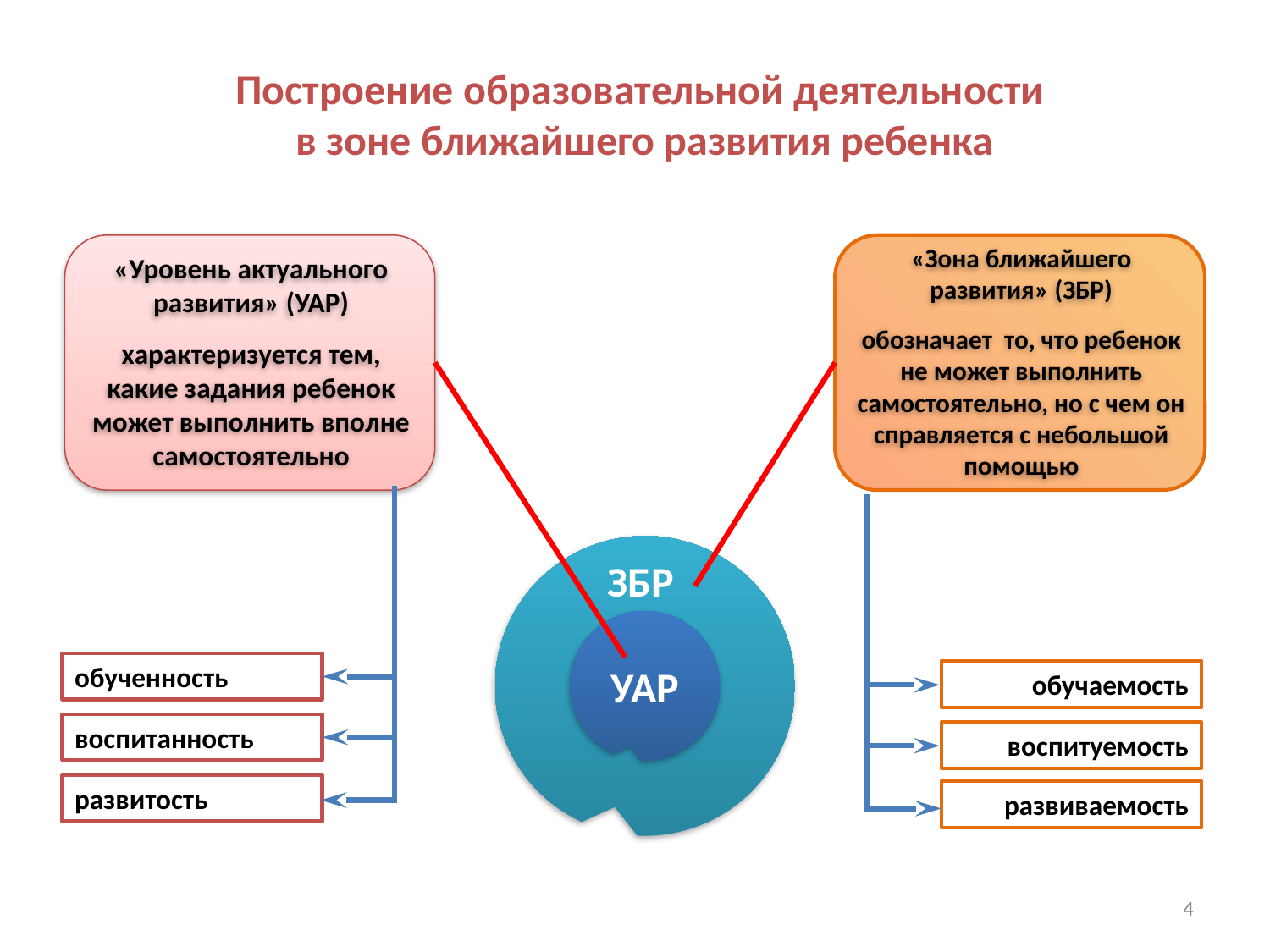

Построение образовательной деятельности
в зоне ближайшего развития ребенка
«Зона ближайшего развития» (ЗБР)
обозначает  то, что ребенок не может выполнить самостоятельно, но с чем он справляется с небольшой помощью

«Уровень актуального развития» (УАР)
характеризуется тем, какие задания ребенок может выполнить вполне самостоятельно

УАР
ЗБР
обученность
воспитанность
развитость
обучаемость
воспитуемость
развиваемость

4